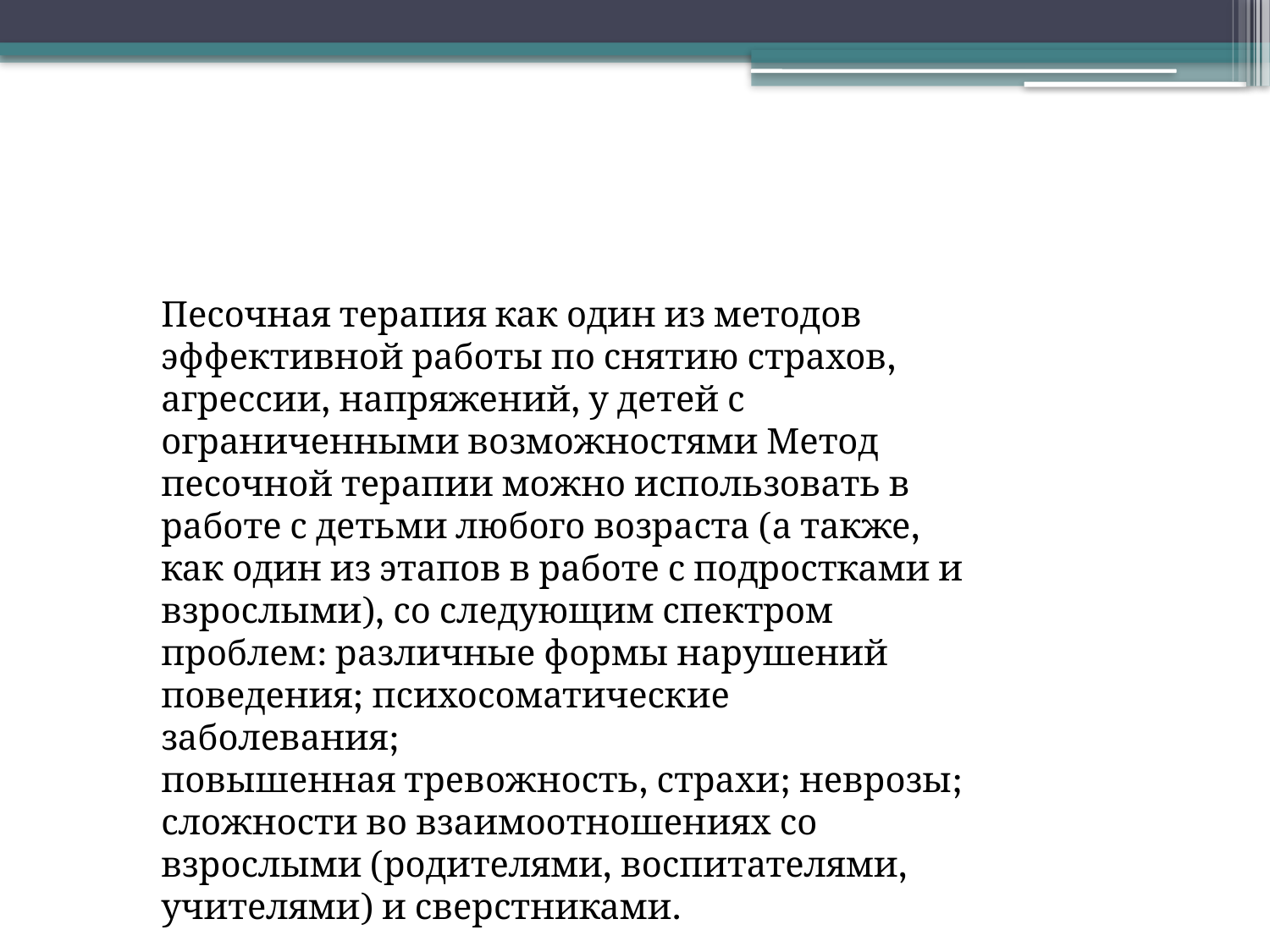

#
Песочная терапия как один из методов эффективной работы по снятию страхов, агрессии, напряжений, у детей с ограниченными возможностями Метод песочной терапии можно использовать в работе с детьми любого возраста (а также, как один из этапов в работе с подростками и взрослыми), со следующим спектром проблем: различные формы нарушений поведения; психосоматические заболевания; повышенная тревожность, страхи; неврозы; сложности во взаимоотношениях со взрослыми (родителями, воспитателями, учителями) и сверстниками.